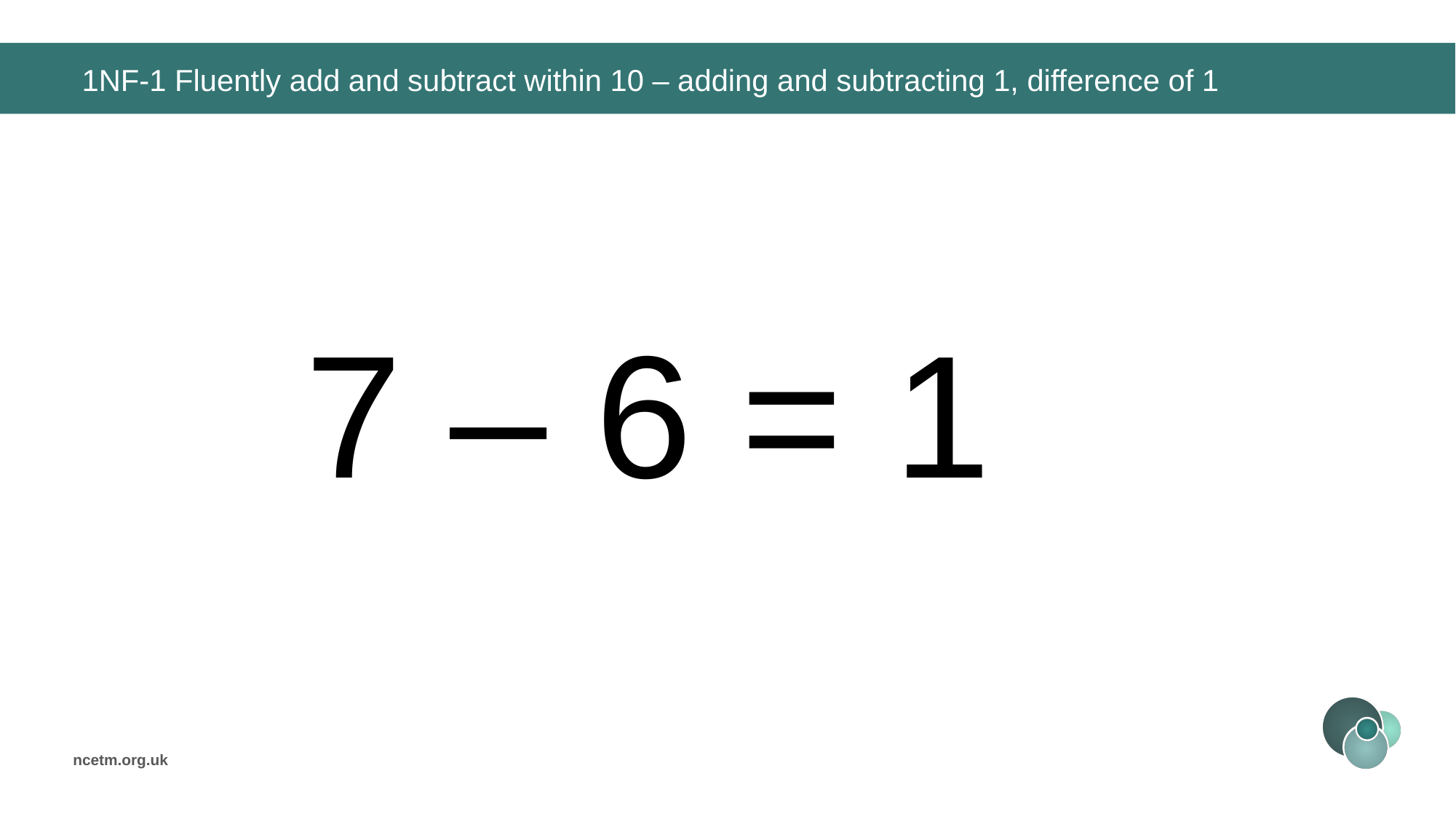

# 1NF-1 Fluently add and subtract within 10 – adding and subtracting 1, difference of 1
7 – 6 =
1